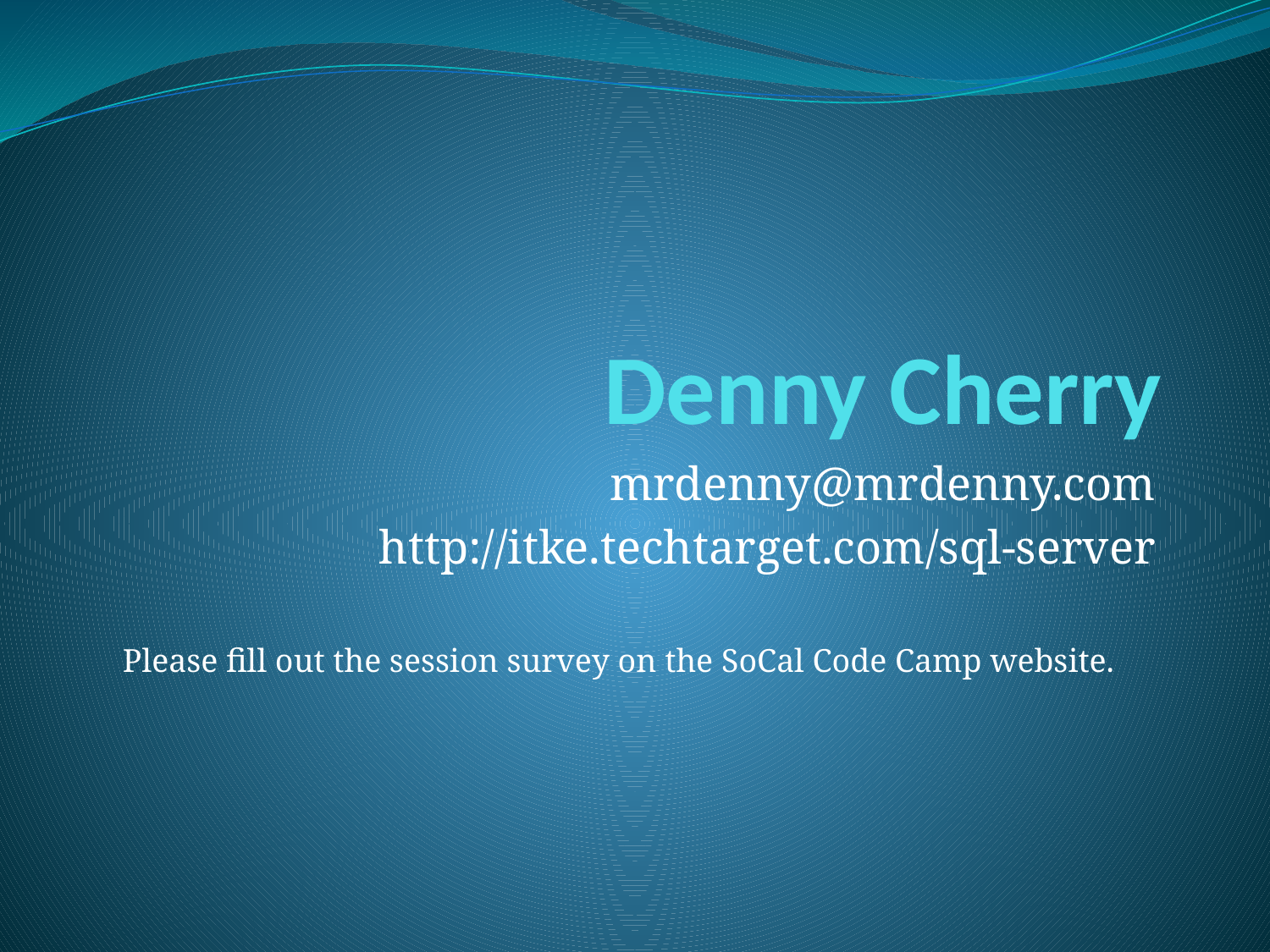

# Denny Cherry
mrdenny@mrdenny.com
http://itke.techtarget.com/sql-server
Please fill out the session survey on the SoCal Code Camp website.